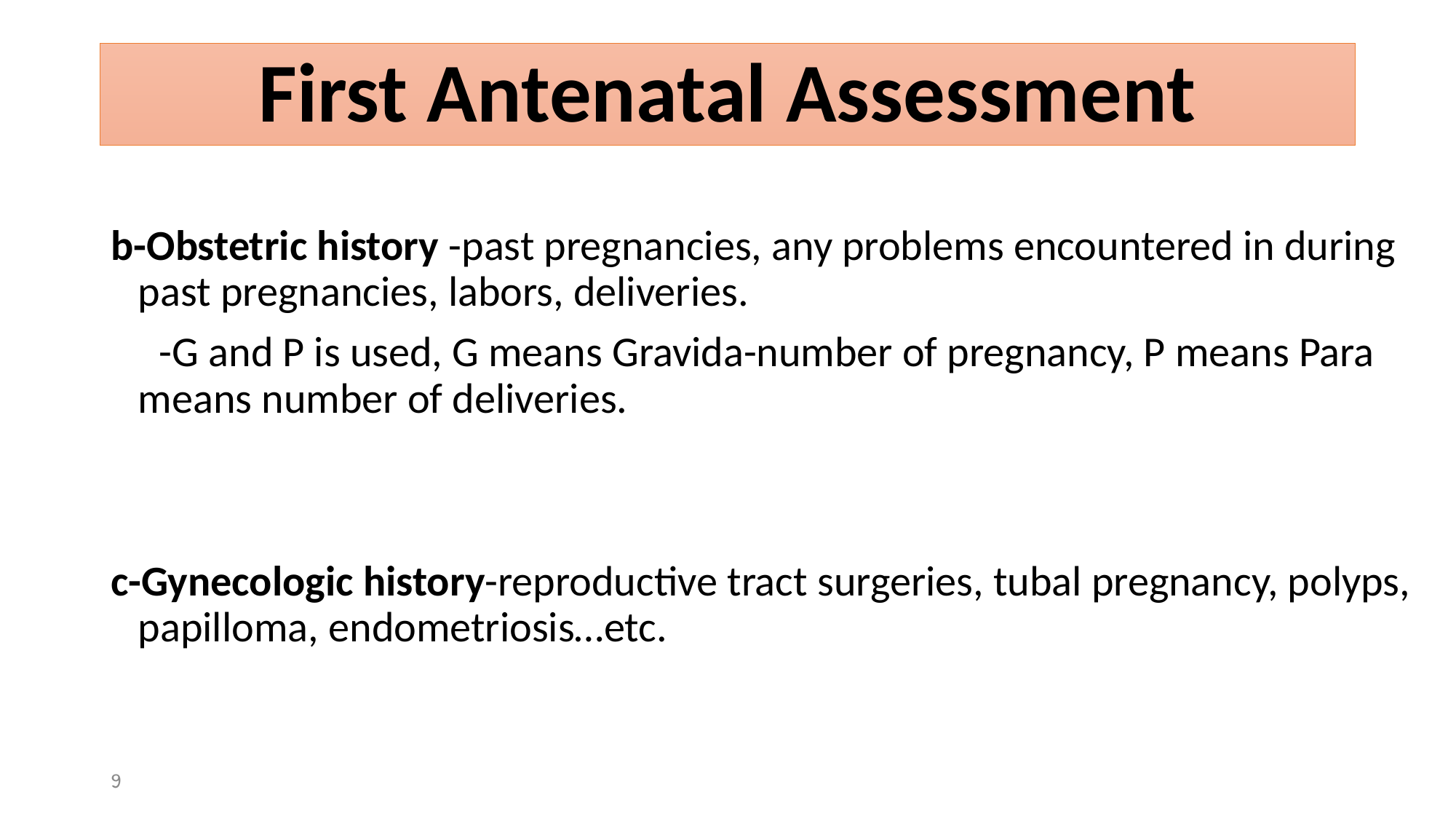

# First Antenatal Assessment
b-Obstetric history -past pregnancies, any problems encountered in during past pregnancies, labors, deliveries.
     -G and P is used, G means Gravida-number of pregnancy, P means Para   means number of deliveries.

c-Gynecologic history-reproductive tract surgeries, tubal pregnancy, polyps, papilloma, endometriosis…etc.

9